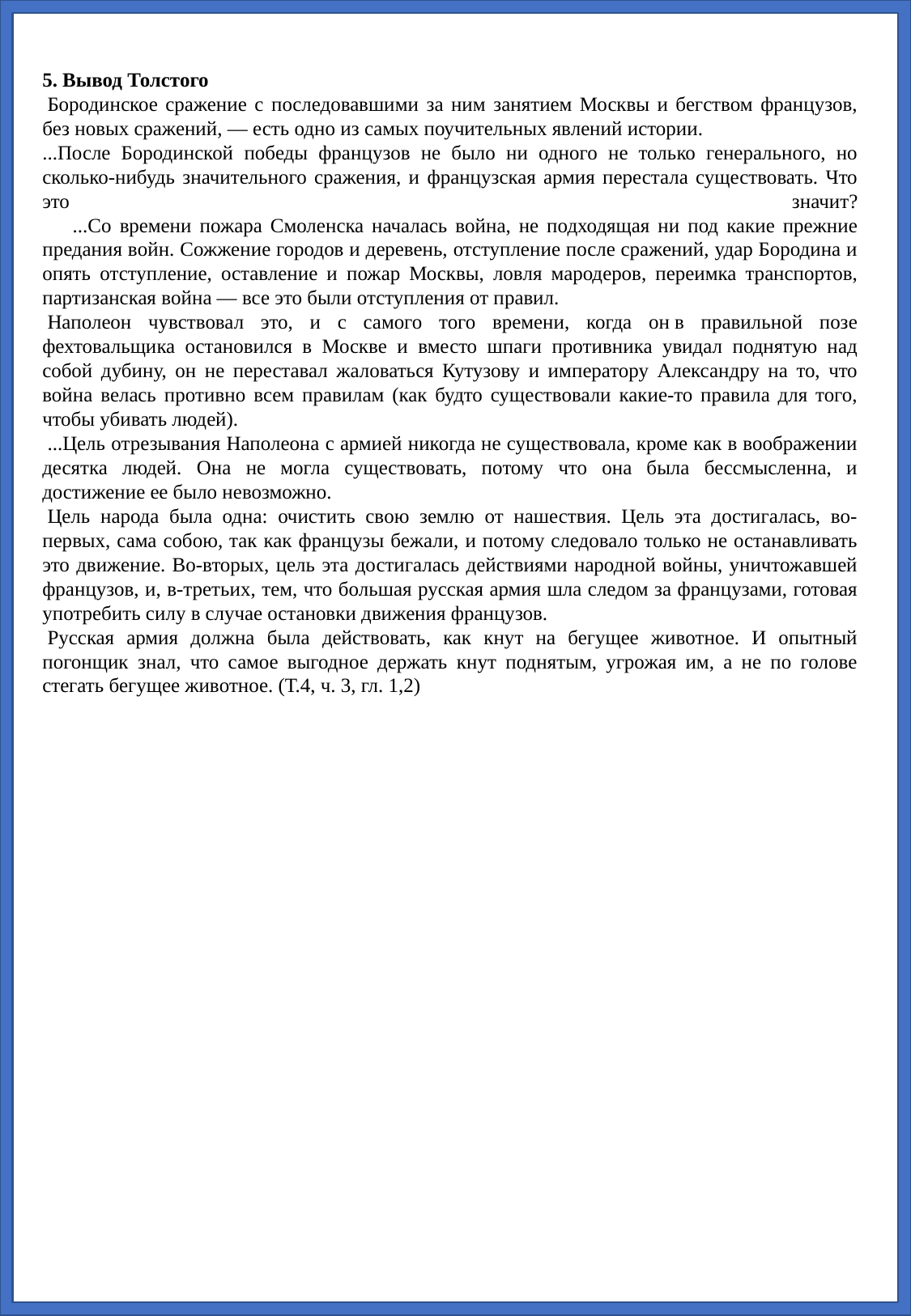

5. Вывод Толстого
 Бородинское сражение с последовавшими за ним занятием Москвы и бегством французов, без новых сражений, — есть одно из самых поучительных явлений истории.
...После Бородинской победы французов не было ни одного не только генерального, но сколько-нибудь значительного сражения, и французская армия перестала существовать. Что это значит?
      ...Со времени пожара Смоленска началась война, не подходящая ни под какие прежние предания войн. Сожжение городов и деревень, отступление после сражений, удар Бородина и опять отступление, оставление и пожар Москвы, ловля мародеров, переимка транспортов, партизанская война — все это были отступления от правил.
 Наполеон чувствовал это, и с самого того времени, когда он в правильной позе фехтовальщика остановился в Москве и вместо шпаги противника увидал поднятую над собой дубину, он не переставал жаловаться Кутузову и императору Александру на то, что война велась противно всем правилам (как будто существовали какие-то правила для того, чтобы убивать людей).
 ...Цель отрезывания Наполеона с армией никогда не существовала, кроме как в воображении десятка людей. Она не могла существовать, потому что она была бессмысленна, и достижение ее было невозможно.
 Цель народа была одна: очистить свою землю от нашествия. Цель эта достигалась, во-первых, сама собою, так как французы бежали, и потому следовало только не останавливать это движение. Во-вторых, цель эта достигалась действиями народной войны, уничтожавшей французов, и, в-третьих, тем, что большая русская армия шла следом за французами, готовая употребить силу в случае остановки движения французов.
 Русская армия должна была действовать, как кнут на бегущее животное. И опытный погонщик знал, что самое выгодное держать кнут поднятым, угрожая им, а не по голове стегать бегущее животное. (Т.4, ч. 3, гл. 1,2)